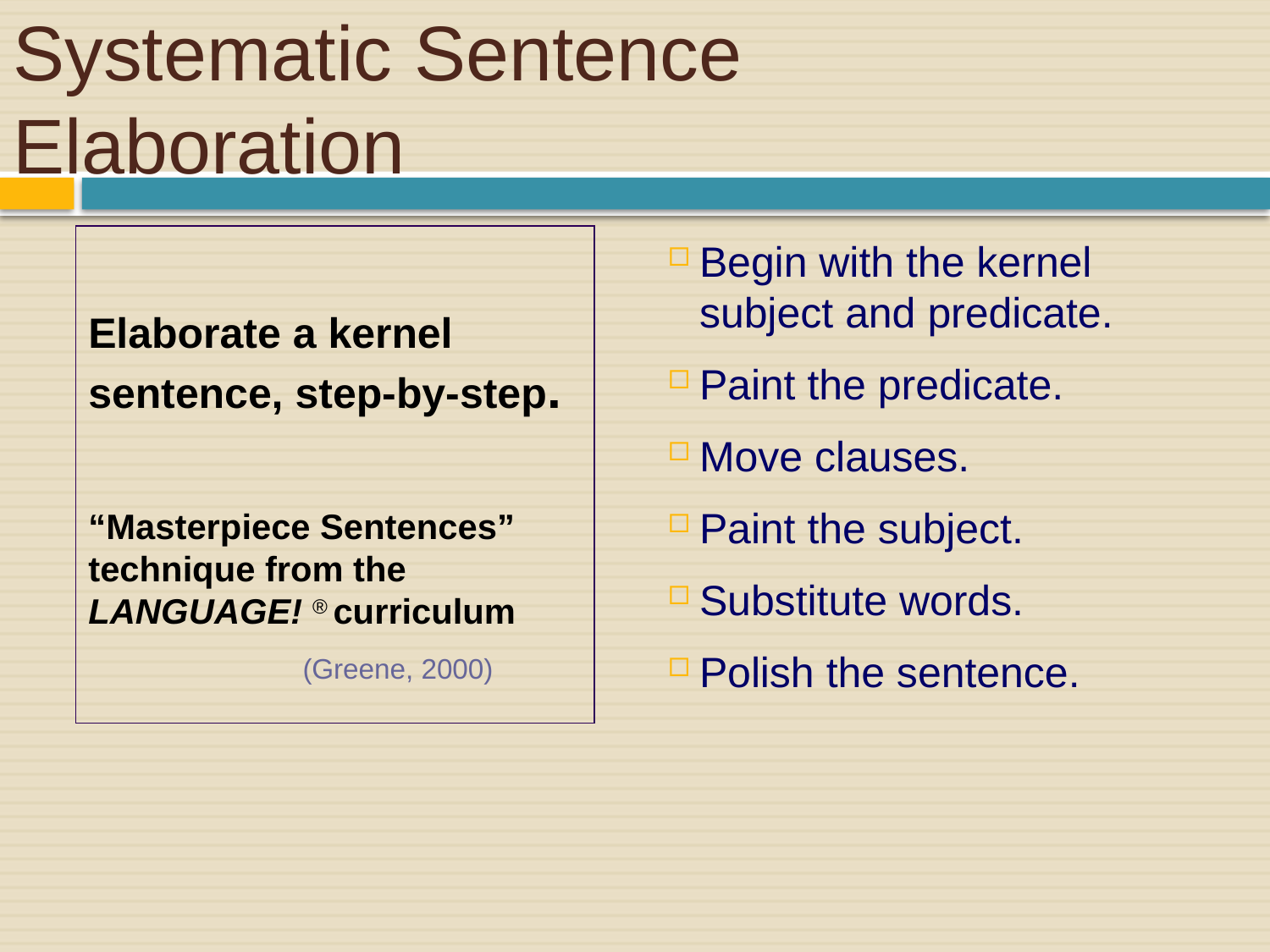

# Systematic Sentence Elaboration

Elaborate a kernel sentence, step-by-step.

“Masterpiece Sentences” technique from the LANGUAGE! ® curriculum
Begin with the kernel subject and predicate.
Paint the predicate.
Move clauses.
Paint the subject.
Substitute words.
Polish the sentence.
(Greene, 2000)